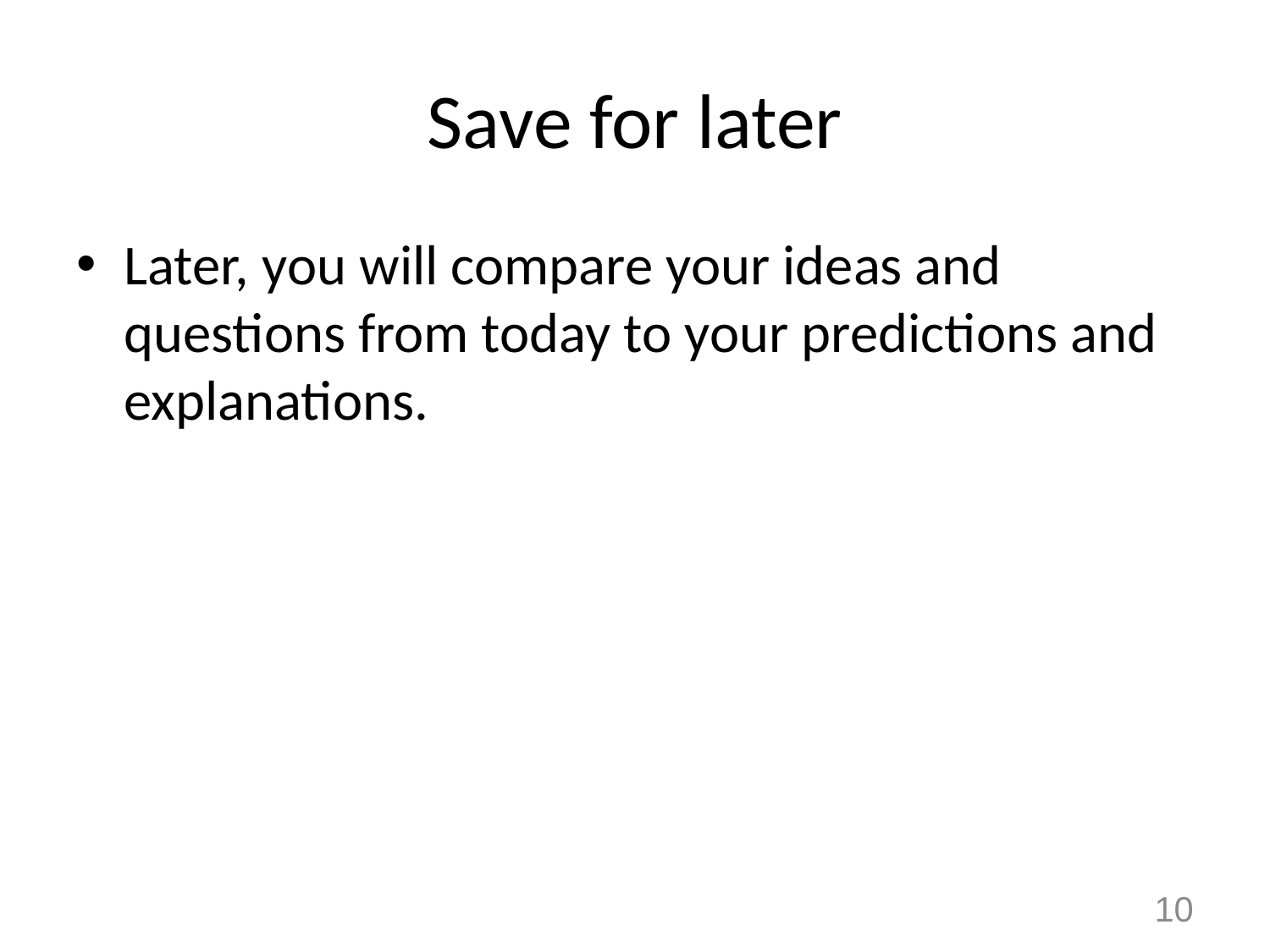

# Save for later
Later, you will compare your ideas and questions from today to your predictions and explanations.

10